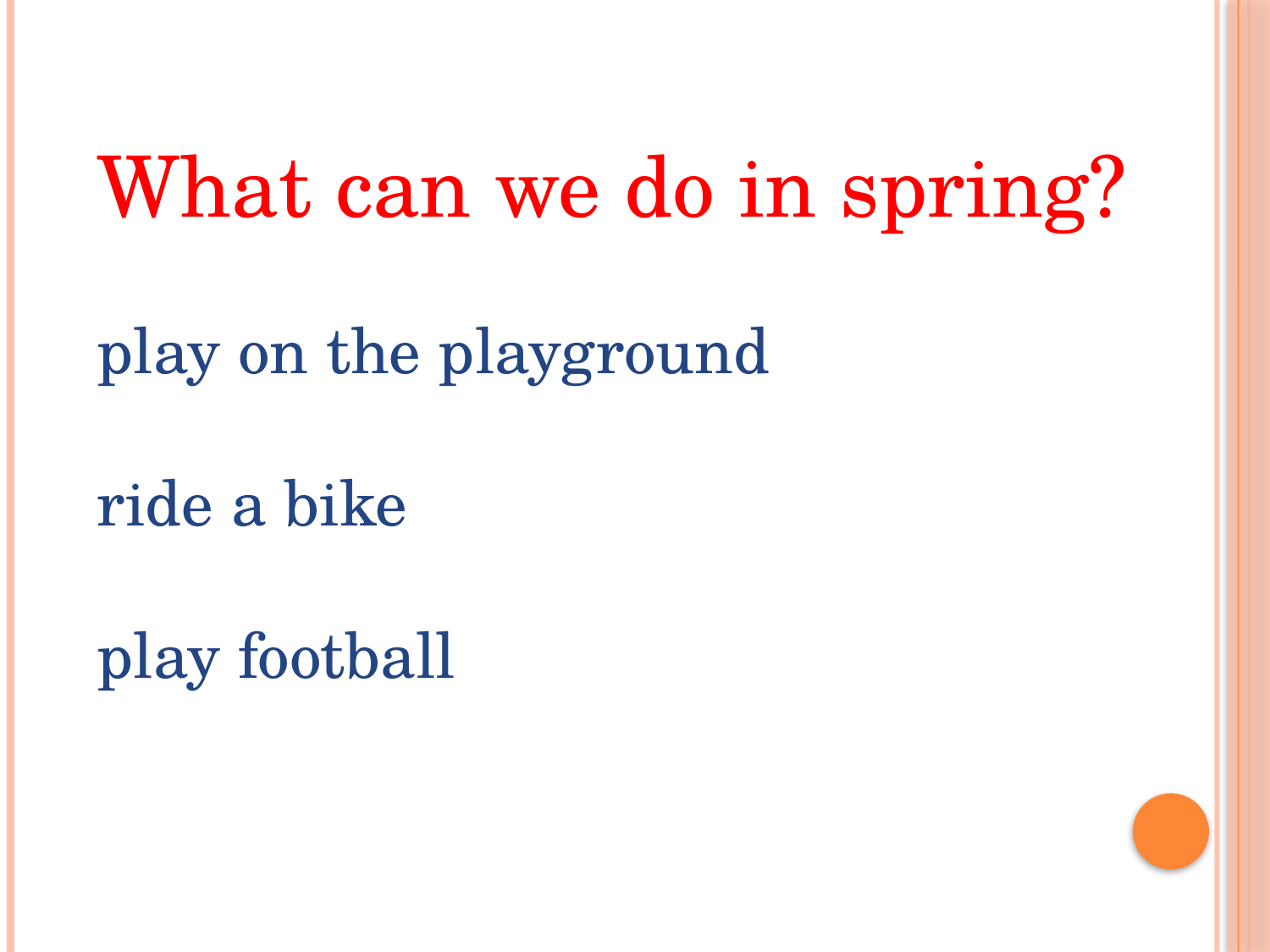

What can we do in spring?

play on the playground

ride a bike

play football